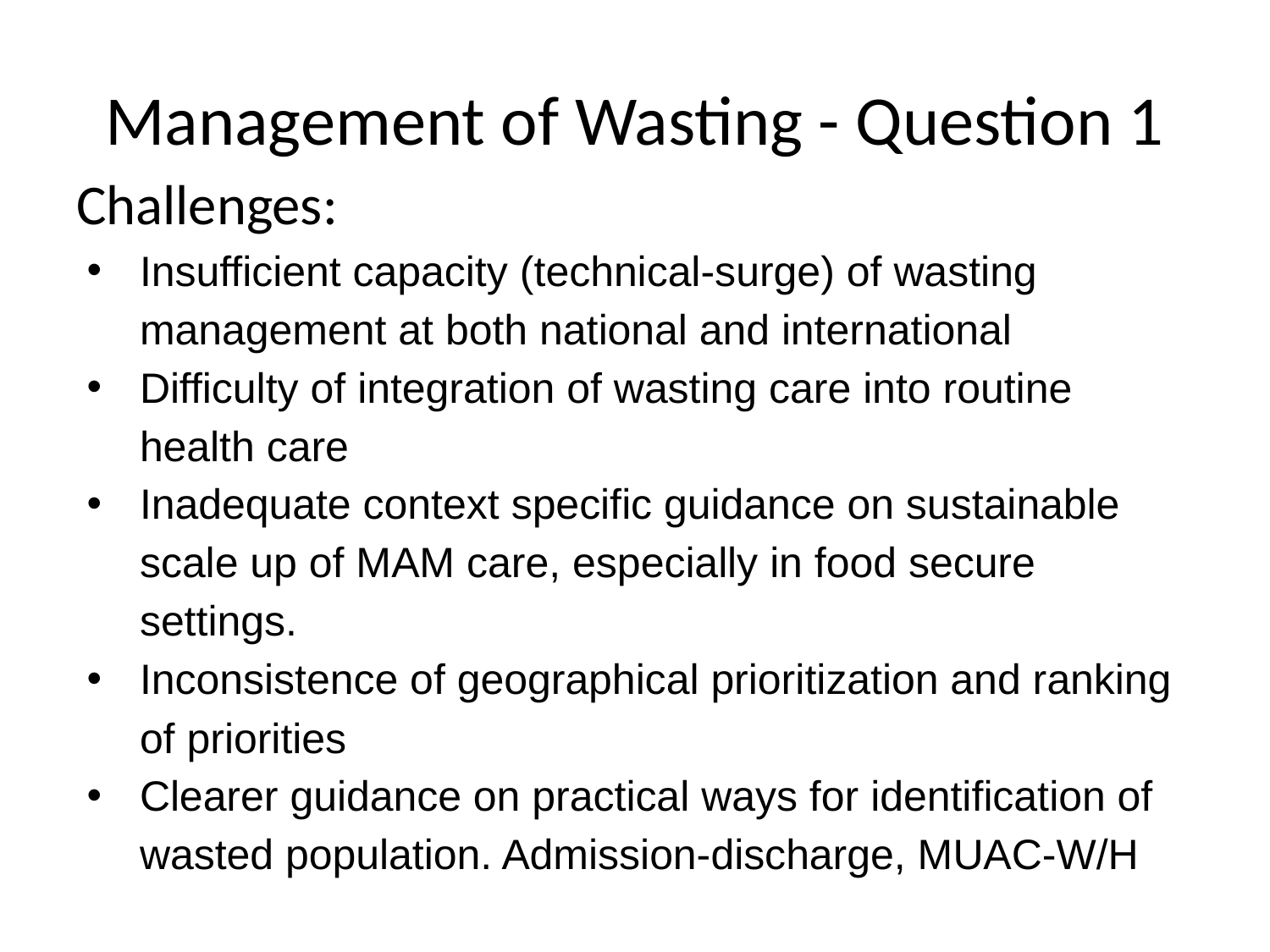

# Management of Wasting - Question 1
Challenges:
Insufficient capacity (technical-surge) of wasting management at both national and international
Difficulty of integration of wasting care into routine health care
Inadequate context specific guidance on sustainable scale up of MAM care, especially in food secure settings.
Inconsistence of geographical prioritization and ranking of priorities
Clearer guidance on practical ways for identification of wasted population. Admission-discharge, MUAC-W/H